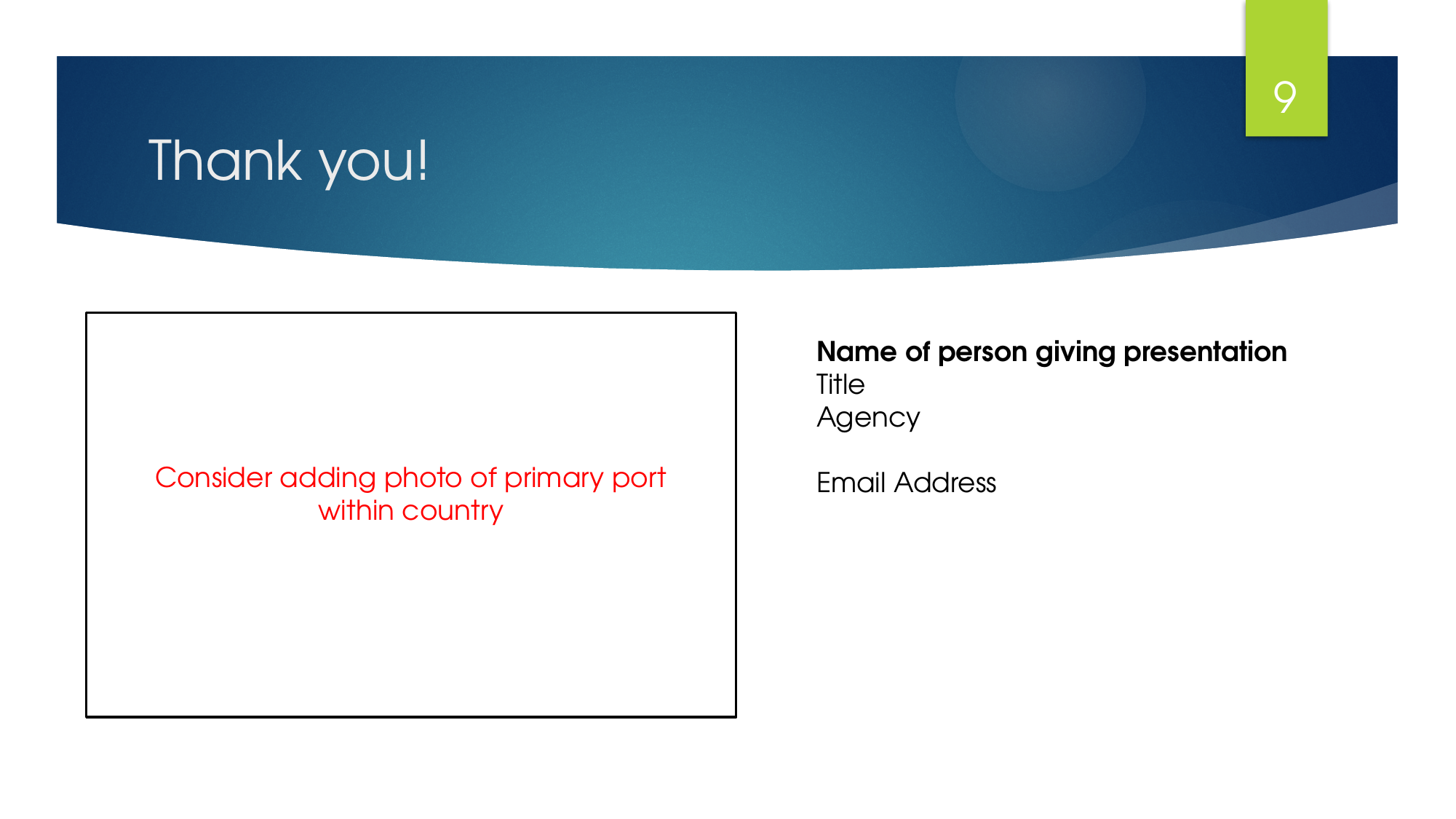

9
# Thank you!

Name of person giving presentation
Title
Agency

Email Address
Consider adding photo of primary port within country